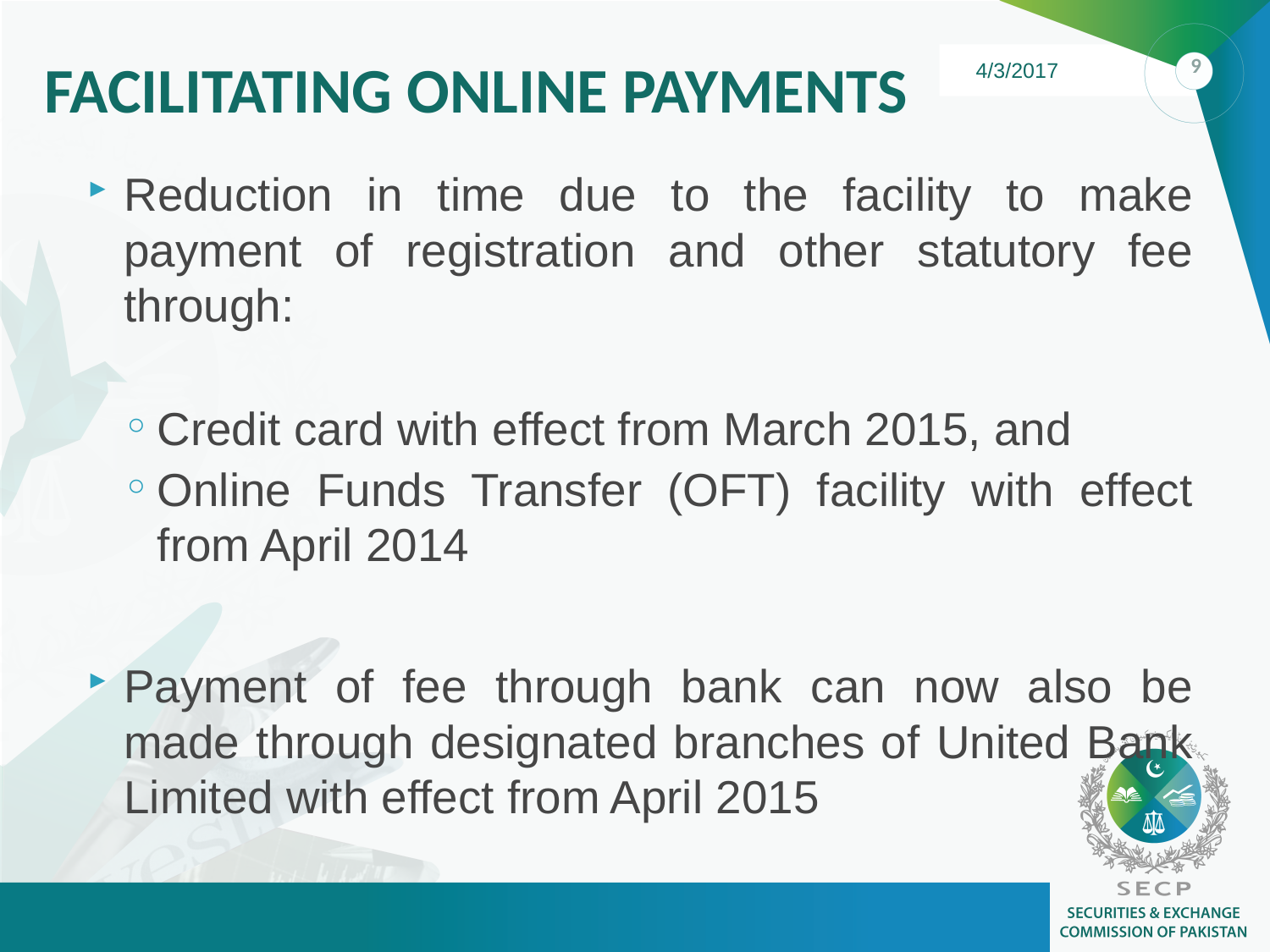

# FACILITATING ONLINE PAYMENTS
Reduction in time due to the facility to make payment of registration and other statutory fee through:

Credit card with effect from March 2015, and
Online Funds Transfer (OFT) facility with effect from April 2014

Payment of fee through bank can now also be made through designated branches of United Bank Limited with effect from April 2015